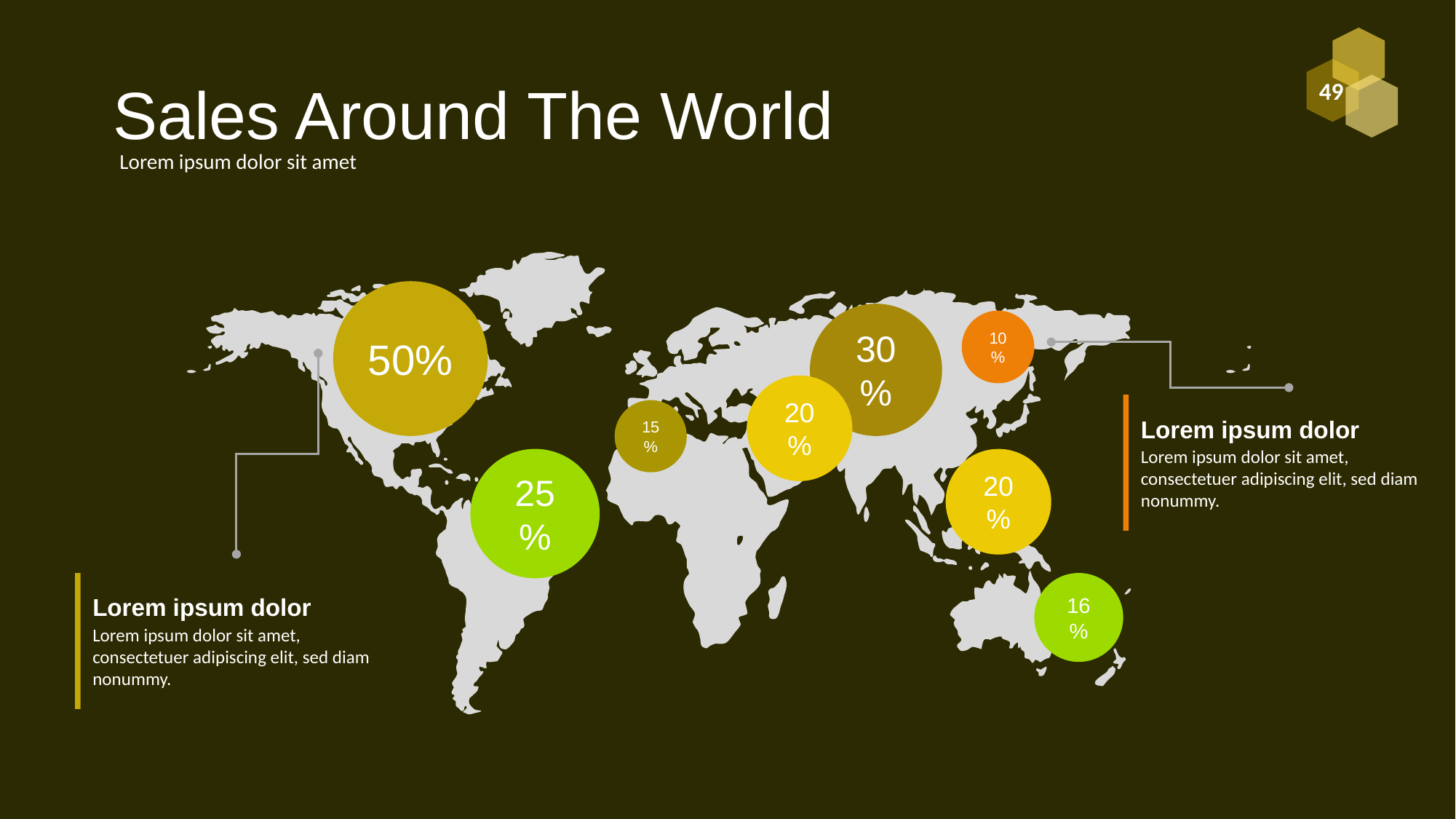

# Sales Around The World
Lorem ipsum dolor sit amet

50%
30%
10%
20%

15%
Lorem ipsum dolor
Lorem ipsum dolor sit amet, consectetuer adipiscing elit, sed diam nonummy.
25%
20%

16%
Lorem ipsum dolor
Lorem ipsum dolor sit amet, consectetuer adipiscing elit, sed diam nonummy.